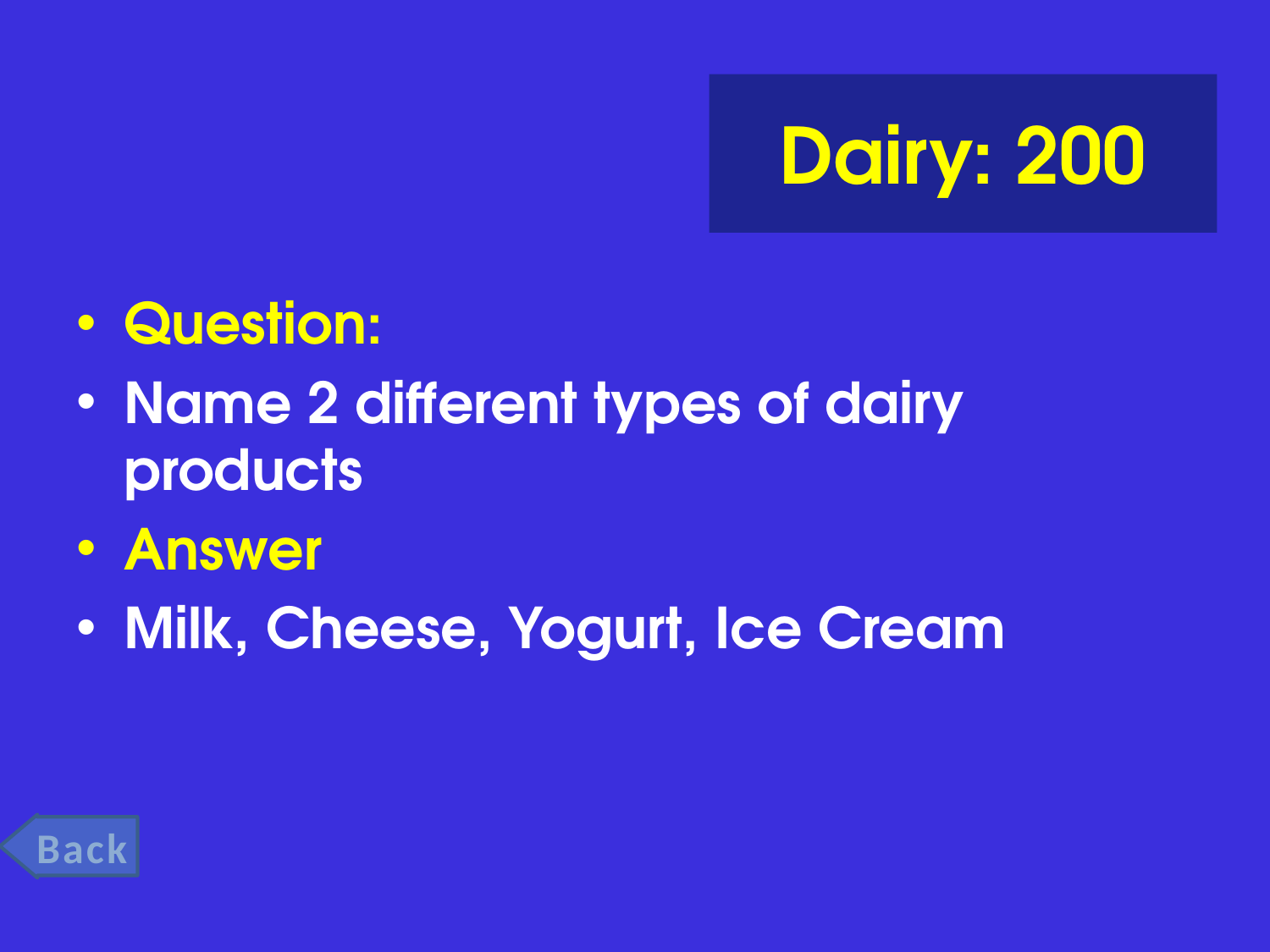

# Dairy: 200

Question:
Name 2 different types of dairy products
Answer
Milk, Cheese, Yogurt, Ice Cream

Back